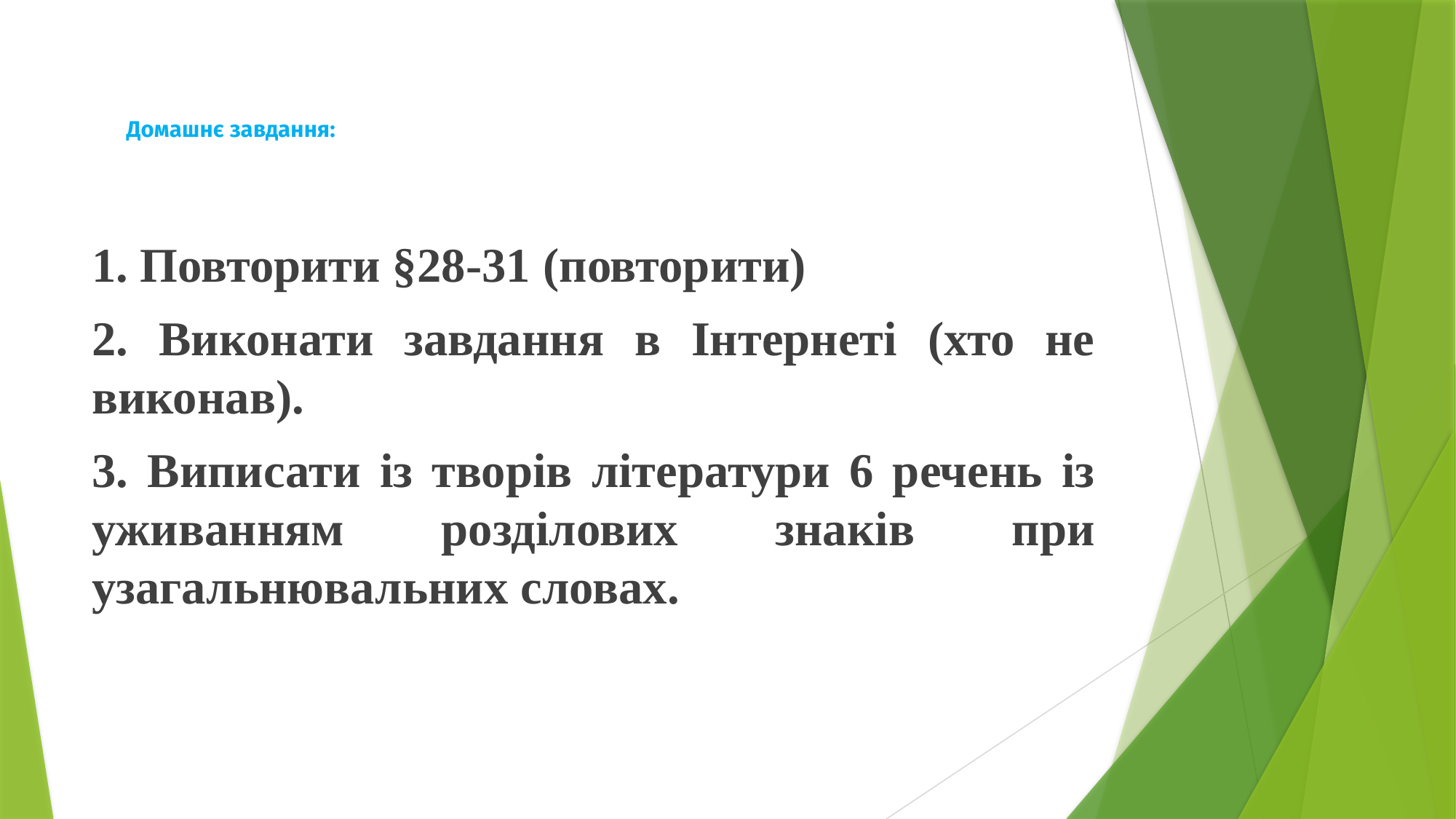

# Домашнє завдання:
1. Повторити §28-31 (повторити)
2. Виконати завдання в Інтернеті (хто не виконав).
3. Виписати із творів літератури 6 речень із уживанням розділових знаків при узагальнювальних словах.